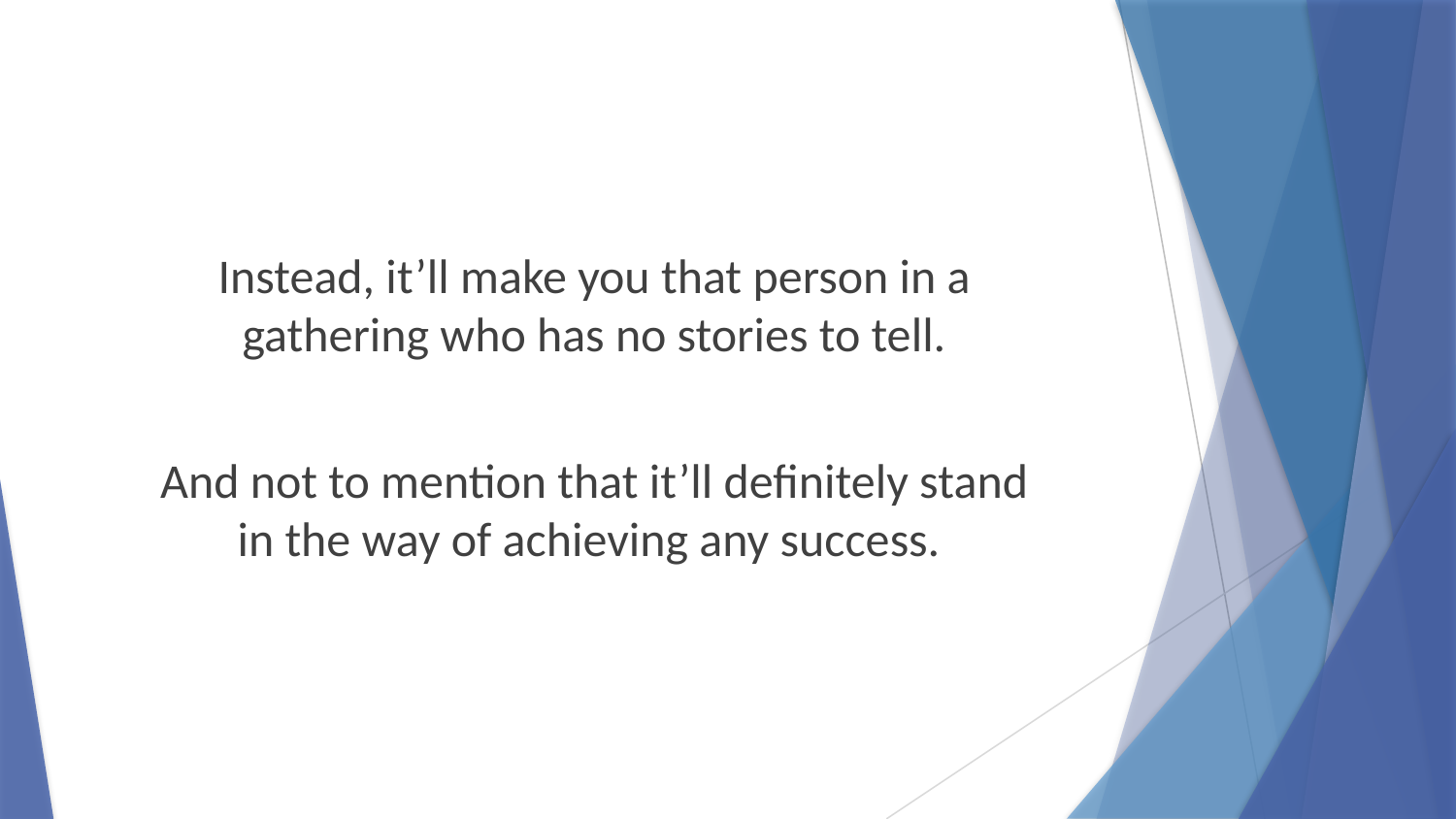

Instead, it’ll make you that person in a
gathering who has no stories to tell.

And not to mention that it’ll definitely stand
in the way of achieving any success.